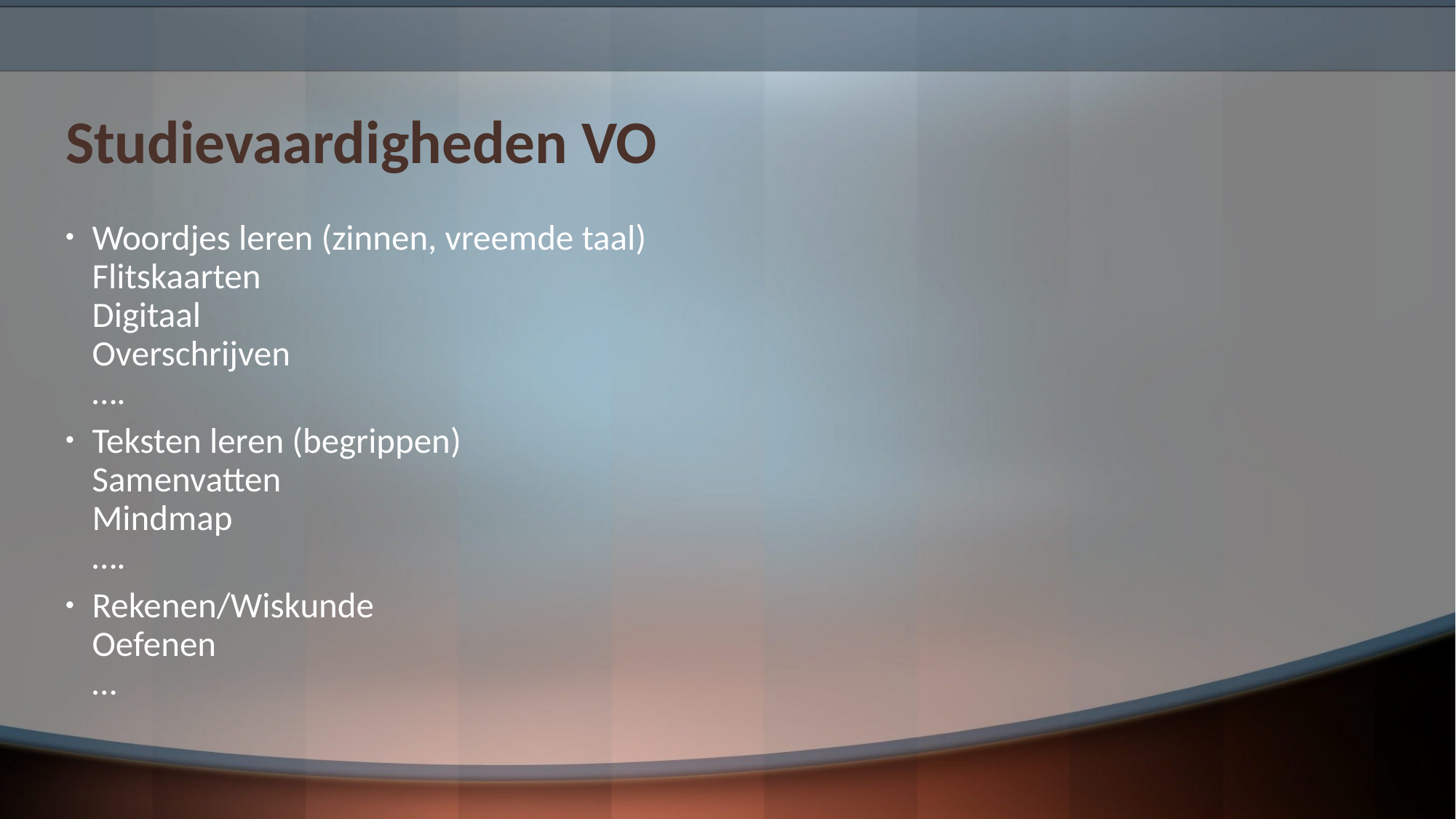

# Studievaardigheden VO
Woordjes leren (zinnen, vreemde taal)
Flitskaarten
Digitaal
Overschrijven
….
Teksten leren (begrippen)
Samenvatten
Mindmap
….
Rekenen/Wiskunde
Oefenen
…